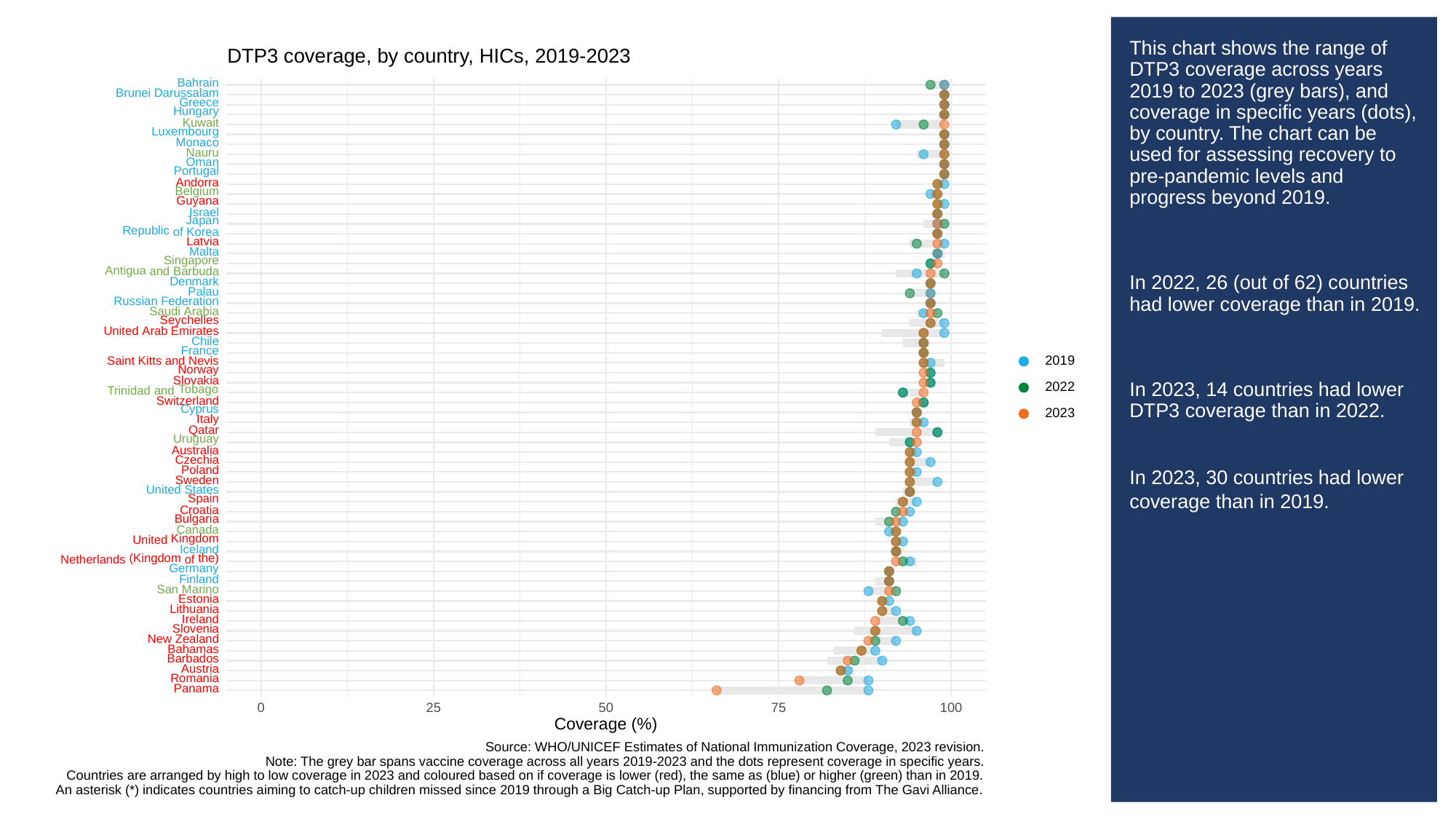

# This chart shows the range of DTP3 coverage across years 2019 to 2023 (grey bars), and coverage in specific years (dots), by country. The chart can be used for assessing recovery to pre-pandemic levels and progress beyond 2019.

In 2022, 26 (out of 62) countries had lower coverage than in 2019.

In 2023, 14 countries had lower DTP3 coverage than in 2022.

In 2023, 30 countries had lower coverage than in 2019.

DTP3 coverage, by country, HICs, 2019-2023

Bahrain

Brunei
Darussalam

Greece

Hungary

Kuwait

Luxembourg

Monaco

Nauru

Oman

Portugal

Andorra

Belgium

Guyana

Israel

Japan

Republic
of
Korea

Latvia

Malta

Singapore

Antigua
and
Barbuda

Denmark

Palau

Russian
Federation

Saudi
Arabia

Seychelles

United
Arab
Emirates

Chile

France

2019

Saint
Kitts
and
Nevis

Norway

Slovakia

2022

Tobago
Trinidad
and

Switzerland

Cyprus

2023

Italy

Qatar

Uruguay

Australia

Czechia

Poland

Sweden

States
United

Spain

Croatia

Bulgaria

Canada

Kingdom
United

Iceland

(Kingdom
the)
of
Netherlands

Germany

Finland

San
Marino

Estonia

Lithuania

Ireland

Slovenia

New
Zealand

Bahamas

Barbados

Austria

Romania

Panama

0
25
50
100
75
Coverage (%)
Source: WHO/UNICEF Estimates of National Immunization Coverage, 2023 revision.
Note: The grey bar spans vaccine coverage across all years 2019-2023 and the dots represent coverage in specific years.
Countries are arranged by high to low coverage in 2023 and coloured based on if coverage is lower (red), the same as (blue) or higher (green) than in 2019.
An asterisk (*) indicates countries aiming to catch-up children missed since 2019 through a Big Catch-up Plan, supported by financing from The Gavi Alliance.